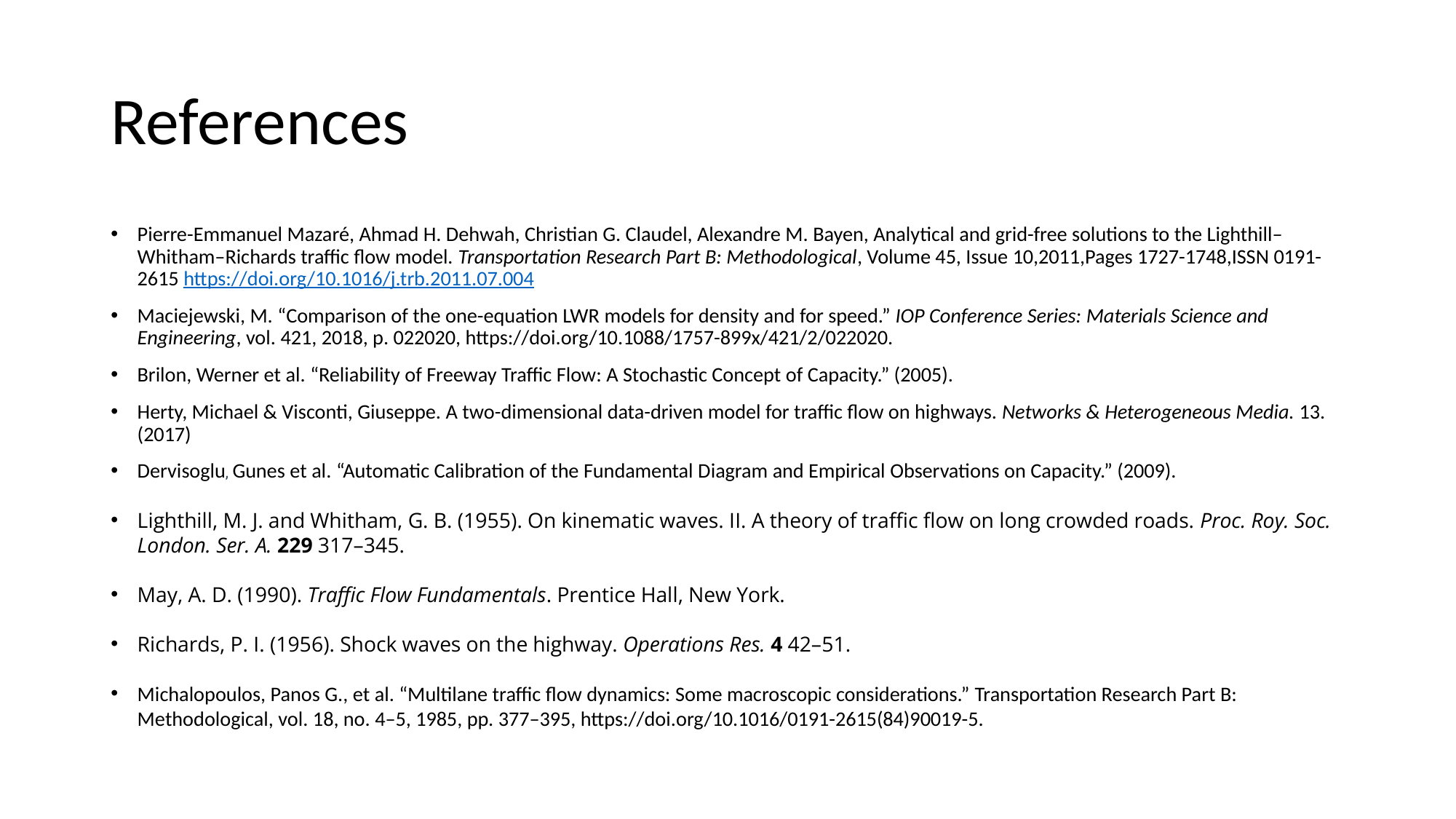

# References
Pierre-Emmanuel Mazaré, Ahmad H. Dehwah, Christian G. Claudel, Alexandre M. Bayen, Analytical and grid-free solutions to the Lighthill–Whitham–Richards traffic flow model. Transportation Research Part B: Methodological, Volume 45, Issue 10,2011,Pages 1727-1748,ISSN 0191-2615 https://doi.org/10.1016/j.trb.2011.07.004
Maciejewski, M. “Comparison of the one-equation LWR models for density and for speed.” IOP Conference Series: Materials Science and Engineering, vol. 421, 2018, p. 022020, https://doi.org/10.1088/1757-899x/421/2/022020.
Brilon, Werner et al. “Reliability of Freeway Traffic Flow: A Stochastic Concept of Capacity.” (2005).
Herty, Michael & Visconti, Giuseppe. A two-dimensional data-driven model for traffic flow on highways. Networks & Heterogeneous Media. 13. (2017)
Dervisoglu, Gunes et al. “Automatic Calibration of the Fundamental Diagram and Empirical Observations on Capacity.” (2009).

Lighthill, M. J. and Whitham, G. B. (1955). On kinematic waves. II. A theory of traffic flow on long crowded roads. Proc. Roy. Soc. London. Ser. A. 229 317–345.

May, A. D. (1990). Traffic Flow Fundamentals. Prentice Hall, New York.

Richards, P. I. (1956). Shock waves on the highway. Operations Res. 4 42–51.

Michalopoulos, Panos G., et al. “Multilane traffic flow dynamics: Some macroscopic considerations.” Transportation Research Part B: Methodological, vol. 18, no. 4–5, 1985, pp. 377–395, https://doi.org/10.1016/0191-2615(84)90019-5.